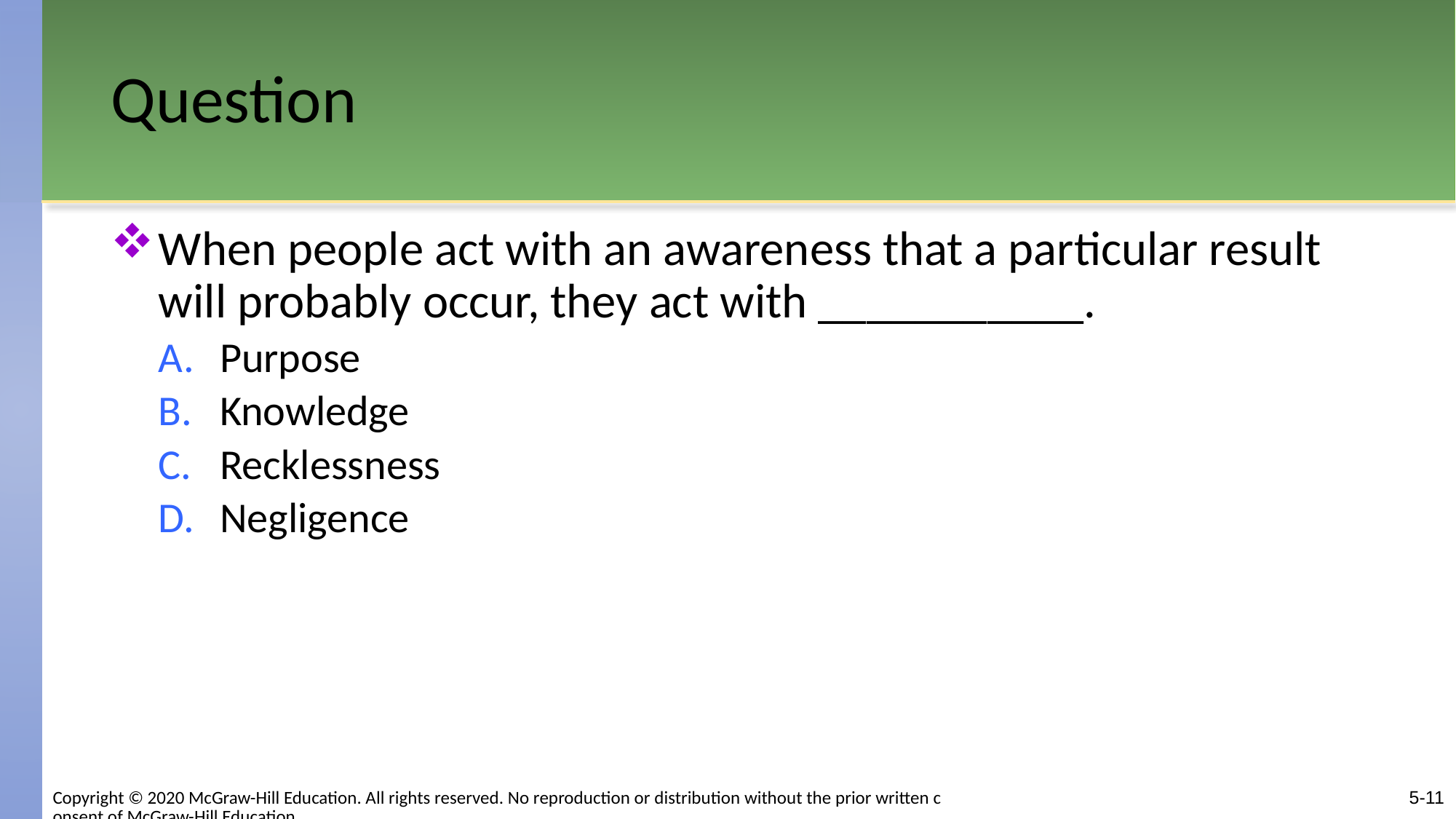

# Question
When people act with an awareness that a particular result will probably occur, they act with ___________.
Purpose
Knowledge
Recklessness
Negligence
5-11
Copyright © 2020 McGraw-Hill Education. All rights reserved. No reproduction or distribution without the prior written consent of McGraw-Hill Education.